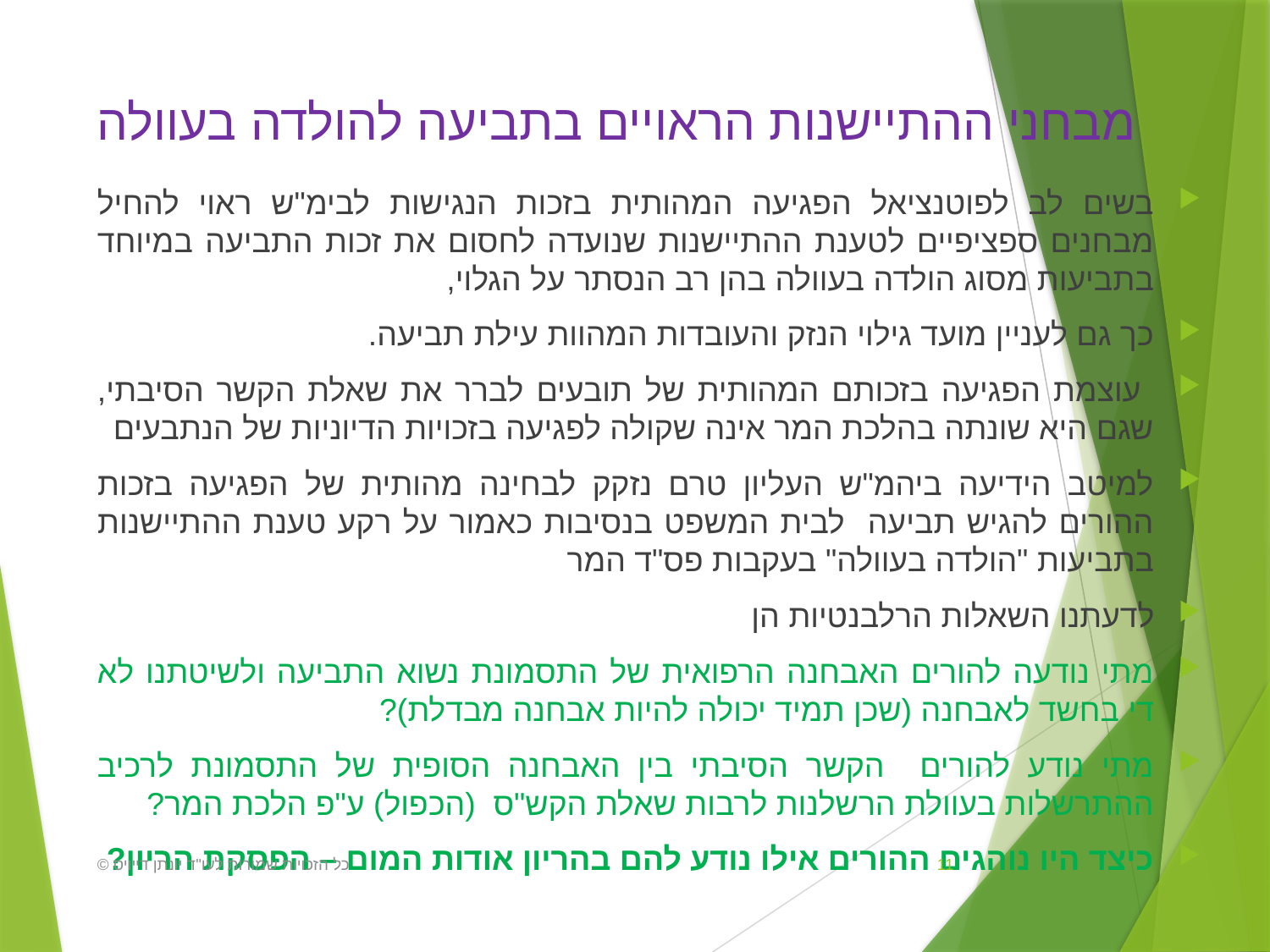

# מבחני ההתיישנות הראויים בתביעה להולדה בעוולה
בשים לב לפוטנציאל הפגיעה המהותית בזכות הנגישות לבימ"ש ראוי להחיל מבחנים ספציפיים לטענת ההתיישנות שנועדה לחסום את זכות התביעה במיוחד בתביעות מסוג הולדה בעוולה בהן רב הנסתר על הגלוי,
כך גם לעניין מועד גילוי הנזק והעובדות המהוות עילת תביעה.
 עוצמת הפגיעה בזכותם המהותית של תובעים לברר את שאלת הקשר הסיבתי, שגם היא שונתה בהלכת המר אינה שקולה לפגיעה בזכויות הדיוניות של הנתבעים
למיטב הידיעה ביהמ"ש העליון טרם נזקק לבחינה מהותית של הפגיעה בזכות ההורים להגיש תביעה  לבית המשפט בנסיבות כאמור על רקע טענת ההתיישנות בתביעות "הולדה בעוולה" בעקבות פס"ד המר
לדעתנו השאלות הרלבנטיות הן
מתי נודעה להורים האבחנה הרפואית של התסמונת נשוא התביעה ולשיטתנו לא די בחשד לאבחנה (שכן תמיד יכולה להיות אבחנה מבדלת)?
מתי נודע להורים  הקשר הסיבתי בין האבחנה הסופית של התסמונת לרכיב ההתרשלות בעוולת הרשלנות לרבות שאלת הקש"ס  (הכפול) ע"פ הלכת המר?
כיצד היו נוהגים ההורים אילו נודע להם בהריון אודות המום – הפסקת הריון?

כל הזכויות שמורות לעו"ד יונתן דייויס ©
11